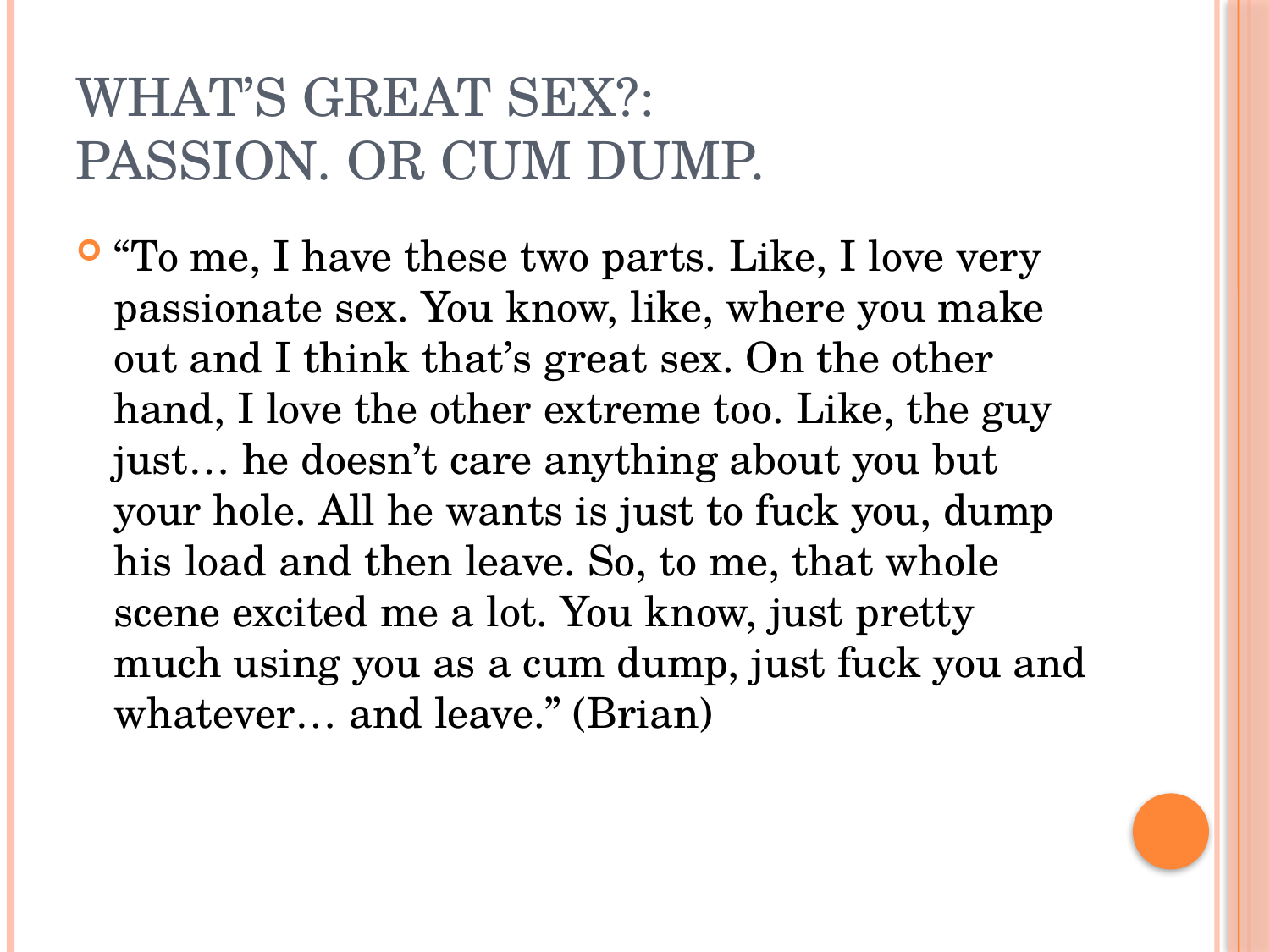

# What’s Great Sex?: Passion. Or Cum Dump.
“To me, I have these two parts. Like, I love very passionate sex. You know, like, where you make out and I think that’s great sex. On the other hand, I love the other extreme too. Like, the guy just… he doesn’t care anything about you but your hole. All he wants is just to fuck you, dump his load and then leave. So, to me, that whole scene excited me a lot. You know, just pretty much using you as a cum dump, just fuck you and whatever… and leave.” (Brian)